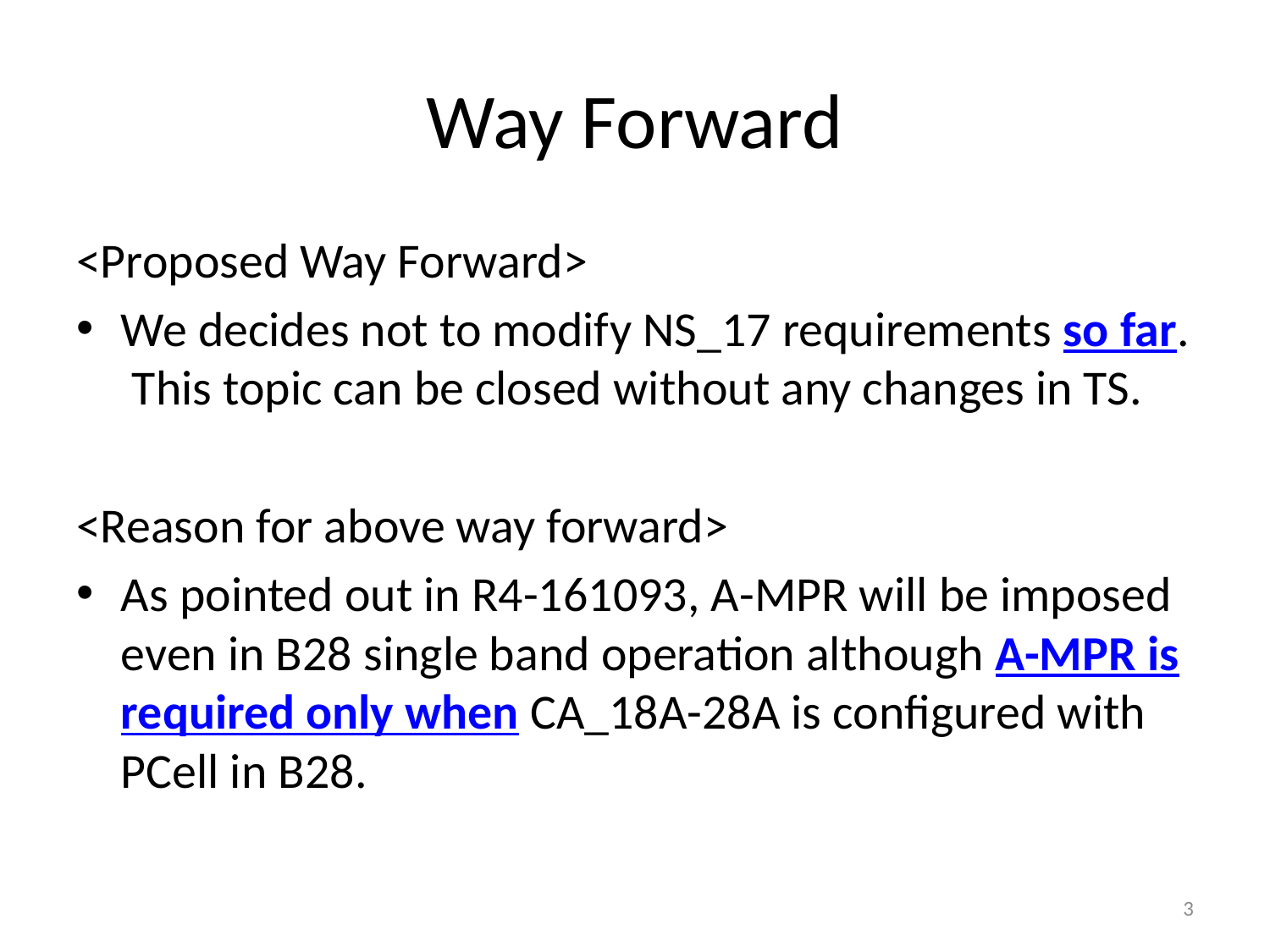

# Way Forward
<Proposed Way Forward>
We decides not to modify NS_17 requirements so far.  This topic can be closed without any changes in TS.

<Reason for above way forward>
As pointed out in R4-161093, A-MPR will be imposed even in B28 single band operation although A-MPR is required only when CA_18A-28A is configured with PCell in B28.
3